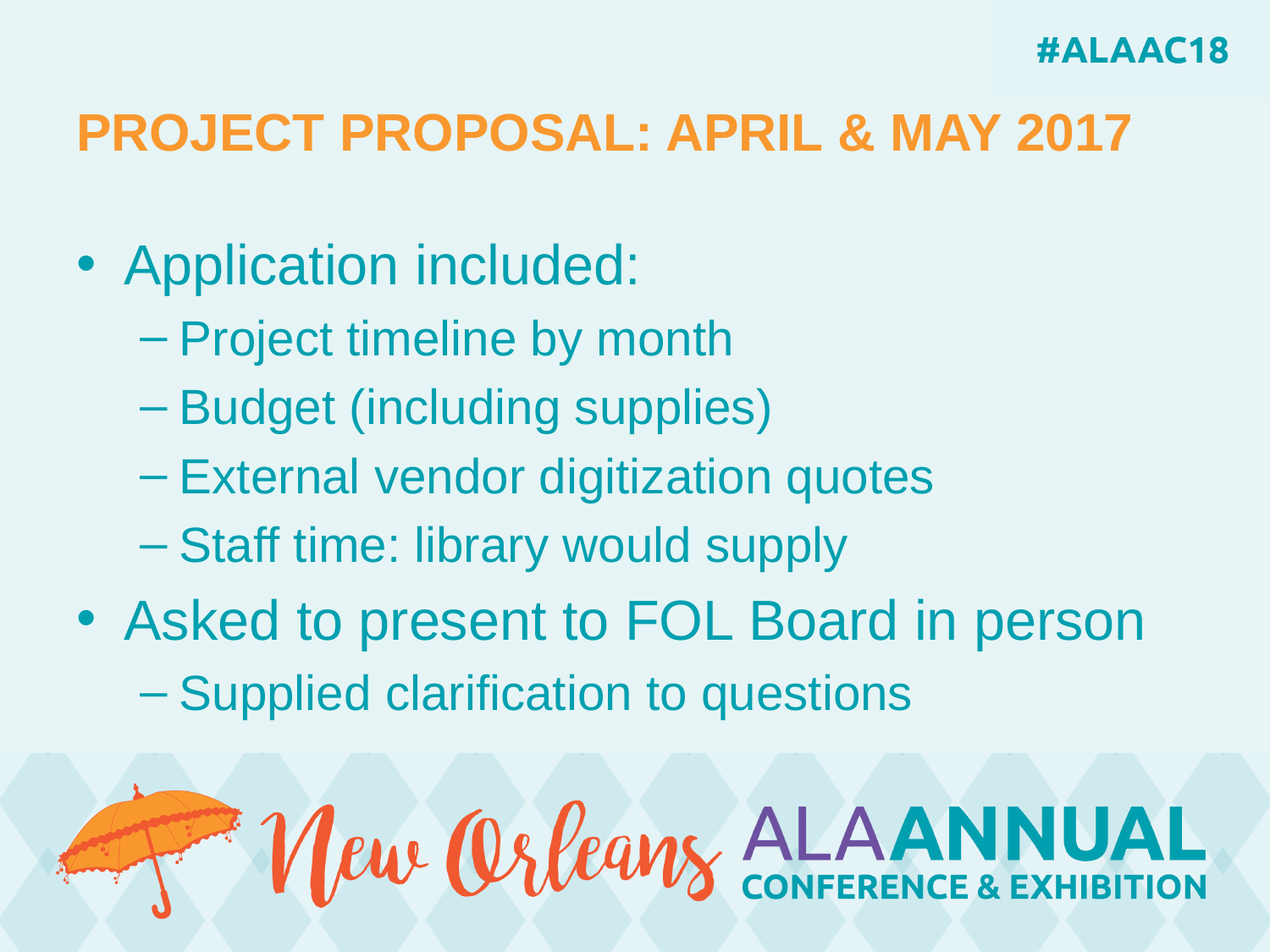

# Project Proposal: April & May 2017
Application included:
Project timeline by month
Budget (including supplies)
External vendor digitization quotes
Staff time: library would supply
Asked to present to FOL Board in person
Supplied clarification to questions